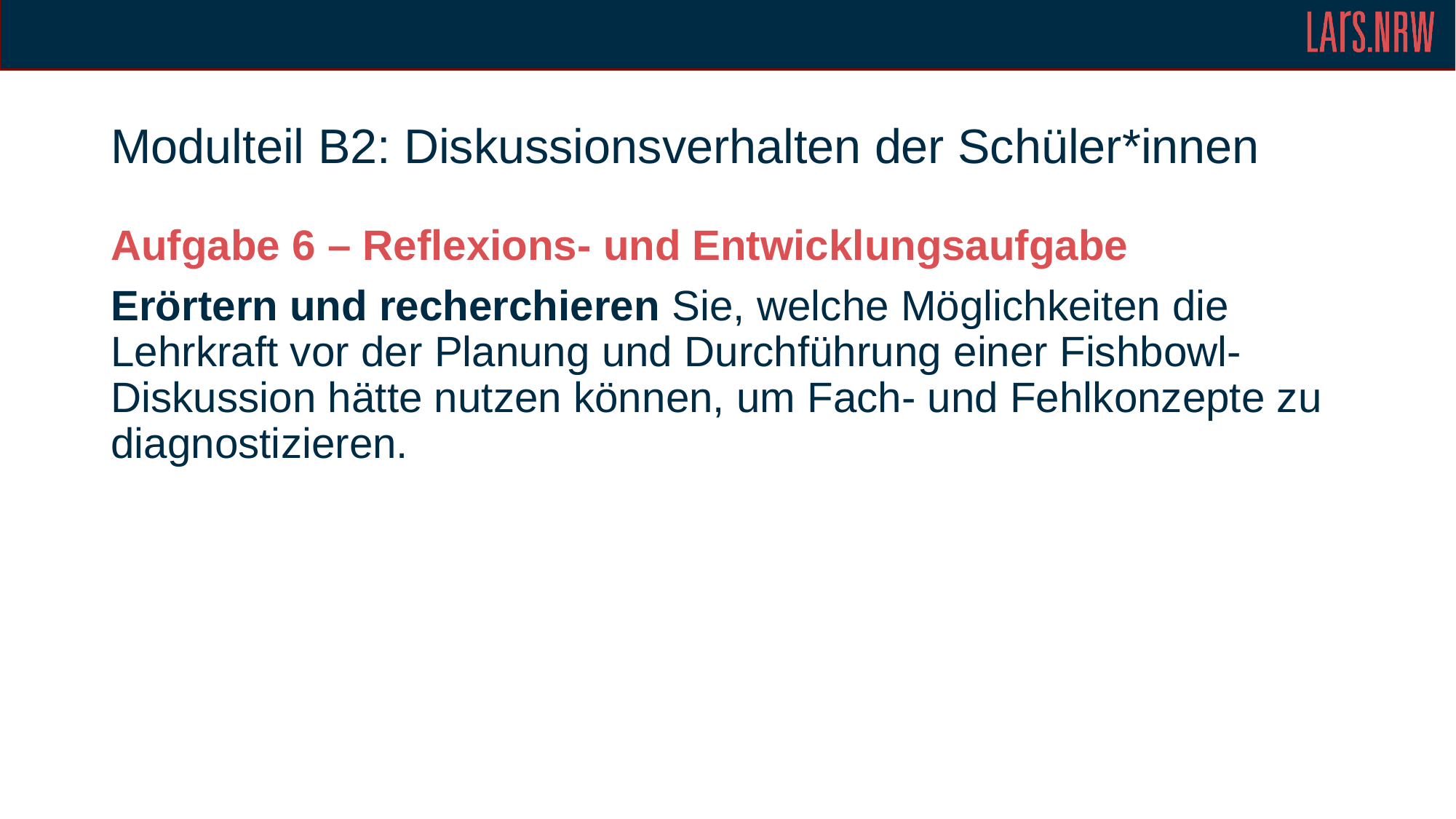

# Modulteil B2: Diskussionsverhalten der Schüler*innen
Aufgabe 6 – Reflexions- und Entwicklungsaufgabe
Erörtern und recherchieren Sie, welche Möglichkeiten die Lehrkraft vor der Planung und Durchführung einer Fishbowl-Diskussion hätte nutzen können, um Fach- und Fehlkonzepte zu diagnostizieren.